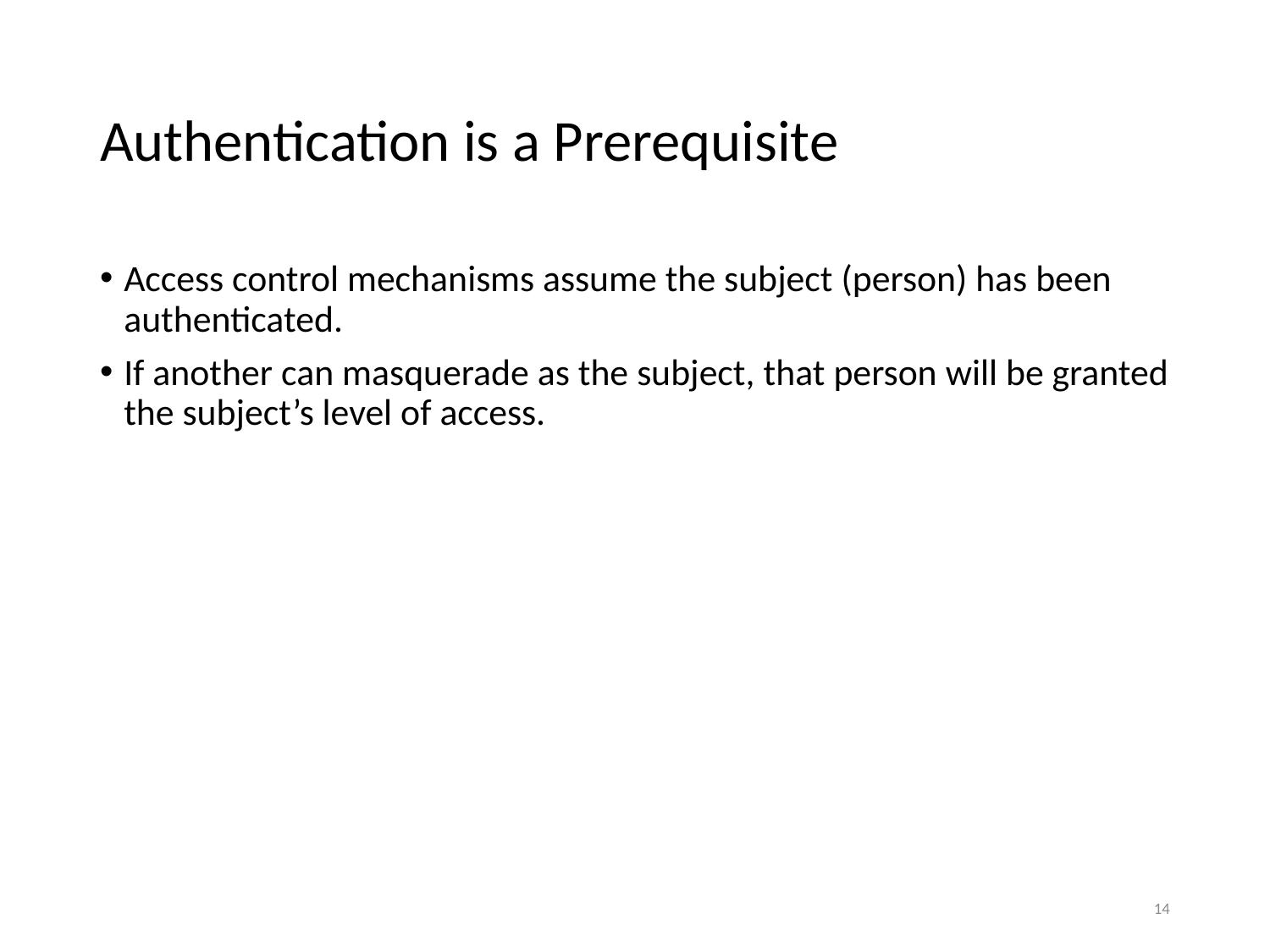

# Authentication is a Prerequisite
Access control mechanisms assume the subject (person) has been authenticated.
If another can masquerade as the subject, that person will be granted the subject’s level of access.
14